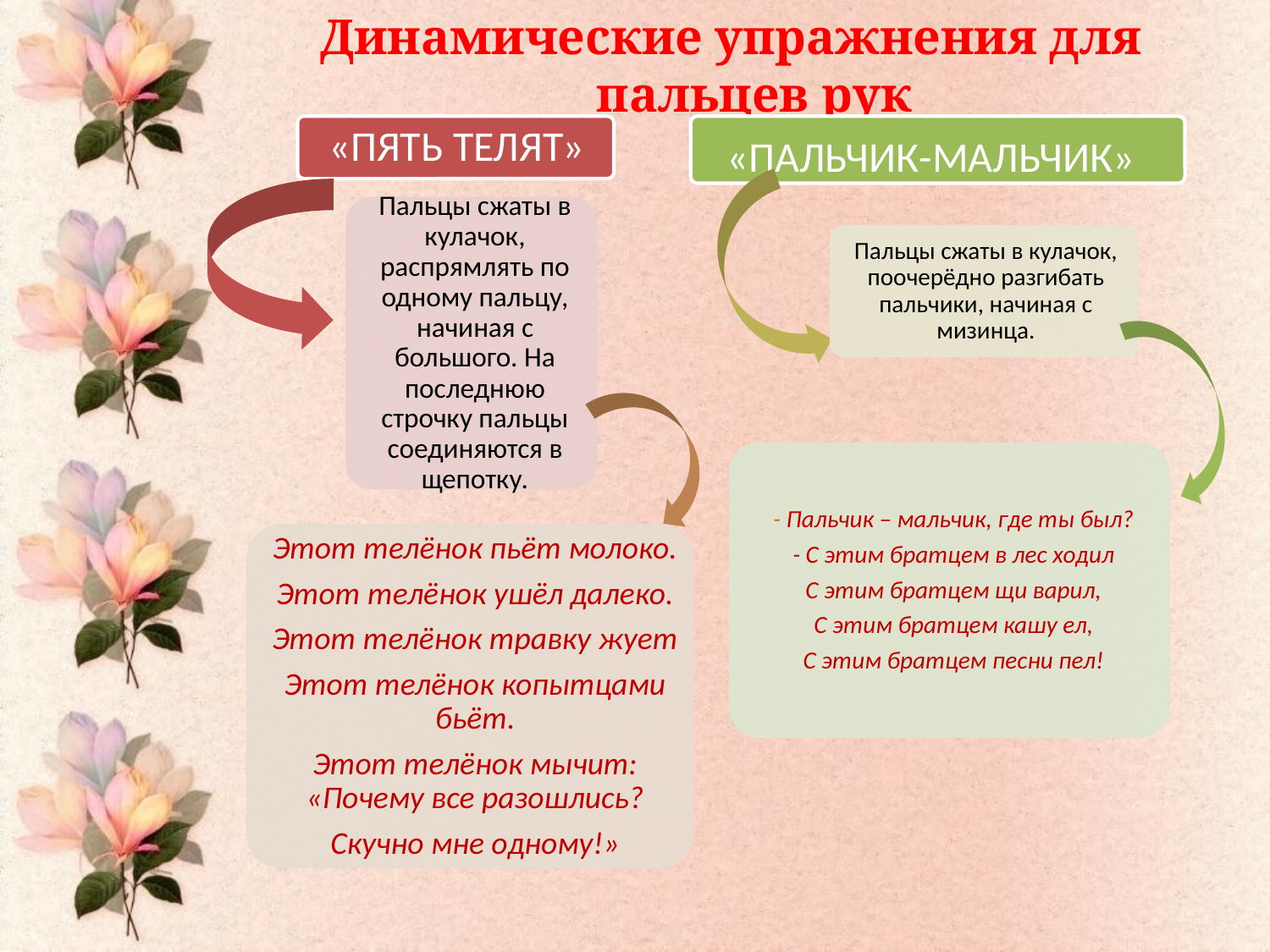

Динамические упражнения для пальцев рук

«ПЯТЬ ТЕЛЯТ»
Пальцы сжаты в кулачок, распрямлять по одному пальцу, начиная с большого. На последнюю строчку пальцы соединяются в щепотку.
Этот телёнок пьёт молоко.
Этот телёнок ушёл далеко.
Этот телёнок травку жует
Этот телёнок копытцами бьёт.
Этот телёнок мычит: «Почему все разошлись?
Скучно мне одному!»
«ПАЛЬЧИК-МАЛЬЧИК»
Пальцы сжаты в кулачок, поочерёдно разгибать пальчики, начиная с мизинца.
- Пальчик – мальчик, где ты был?
- С этим братцем в лес ходил
С этим братцем щи варил,
С этим братцем кашу ел,
С этим братцем песни пел!